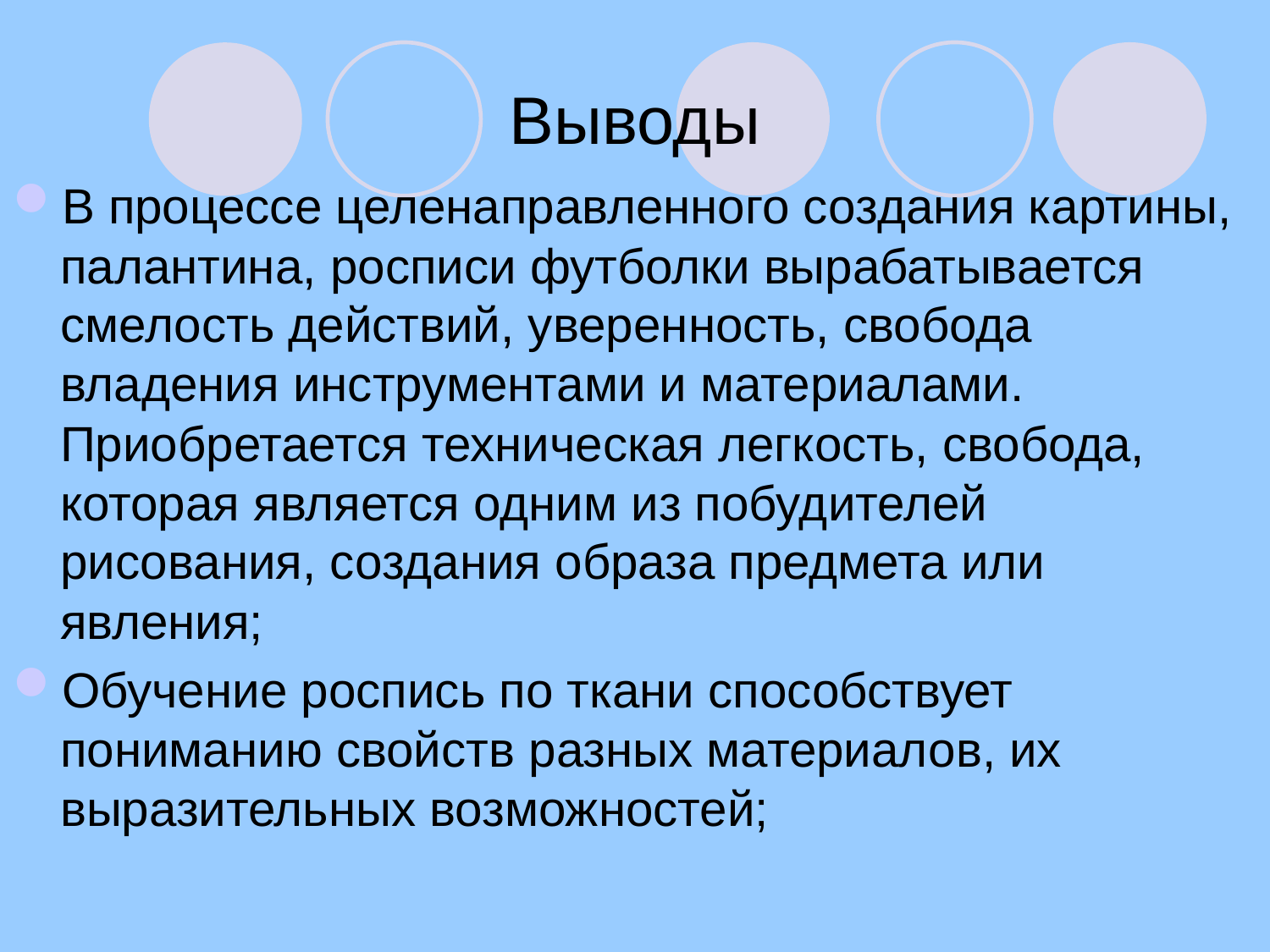

# Выводы
В процессе целенаправленного создания картины, палантина, росписи футболки вырабатывается смелость действий, уверенность, свобода владения инструментами и материалами. Приобретается техническая легкость, свобода, которая является одним из побудителей рисования, создания образа предмета или явления;
Обучение роспись по ткани способствует пониманию свойств разных материалов, их выразительных возможностей;